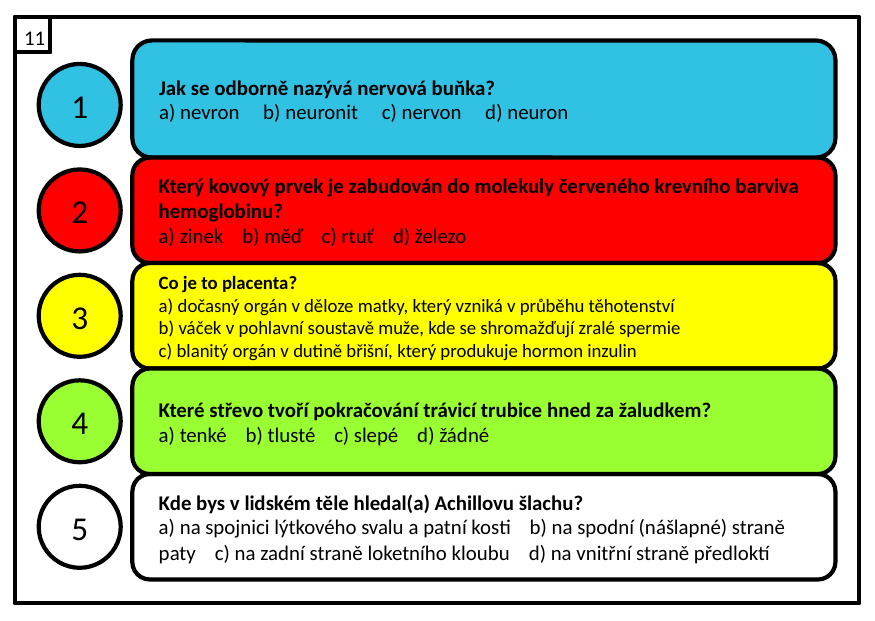

11

Jak se odborně nazývá nervová buňka?
a) nevron     b) neuronit     c) nervon     d) neuron
1
Který kovový prvek je zabudován do molekuly červeného krevního barviva hemoglobinu?
a) zinek    b) měď    c) rtuť    d) železo
2
Co je to placenta?
a) dočasný orgán v děloze matky, který vzniká v průběhu těhotenství
b) váček v pohlavní soustavě muže, kde se shromažďují zralé spermie
c) blanitý orgán v dutině břišní, který produkuje hormon inzulin
3
Které střevo tvoří pokračování trávicí trubice hned za žaludkem?
a) tenké    b) tlusté    c) slepé    d) žádné
4
Kde bys v lidském těle hledal(a) Achillovu šlachu?
a) na spojnici lýtkového svalu a patní kosti    b) na spodní (nášlapné) straně paty    c) na zadní straně loketního kloubu    d) na vnitřní straně předloktí
5